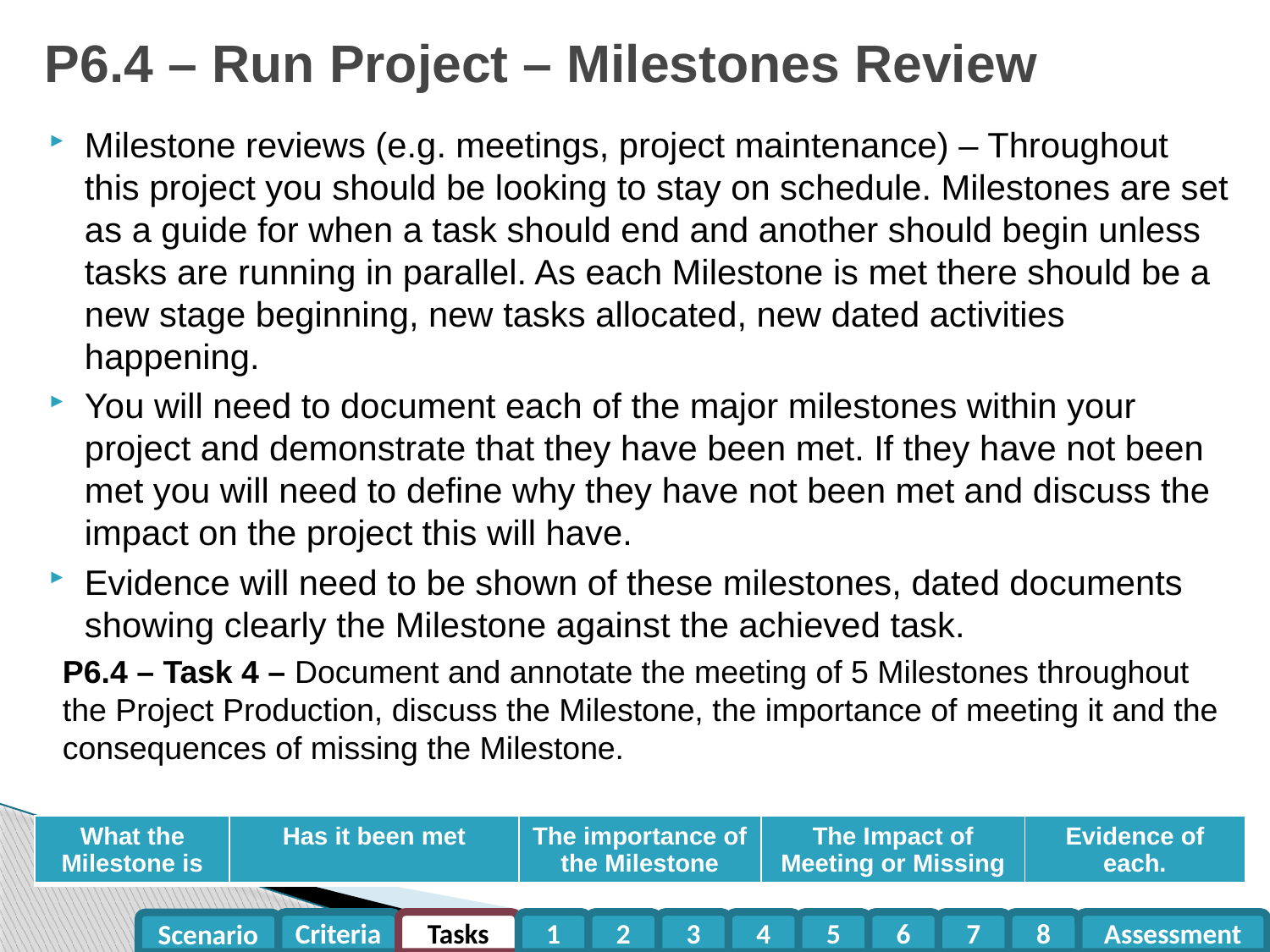

# P6.4 – Run Project – Milestones Review
Milestone reviews (e.g. meetings, project maintenance) – Throughout this project you should be looking to stay on schedule. Milestones are set as a guide for when a task should end and another should begin unless tasks are running in parallel. As each Milestone is met there should be a new stage beginning, new tasks allocated, new dated activities happening.
You will need to document each of the major milestones within your project and demonstrate that they have been met. If they have not been met you will need to define why they have not been met and discuss the impact on the project this will have.
Evidence will need to be shown of these milestones, dated documents showing clearly the Milestone against the achieved task.
P6.4 – Task 4 – Document and annotate the meeting of 5 Milestones throughout the Project Production, discuss the Milestone, the importance of meeting it and the consequences of missing the Milestone.

| What the Milestone is | Has it been met | The importance of the Milestone | The Impact of Meeting or Missing | Evidence of each. |
| --- | --- | --- | --- | --- |